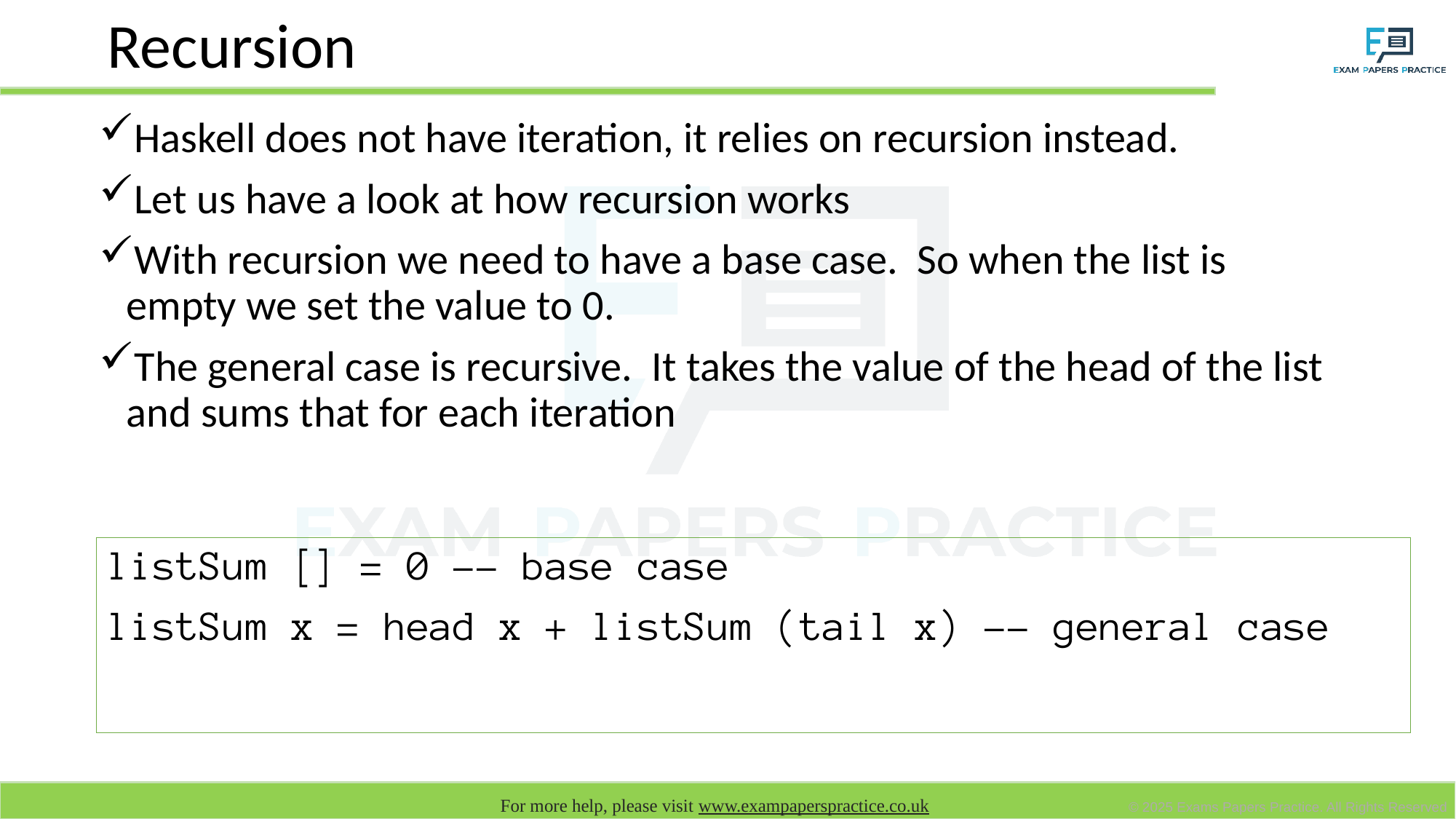

# Recursion
Haskell does not have iteration, it relies on recursion instead.
Let us have a look at how recursion works
With recursion we need to have a base case.  So when the list is empty we set the value to 0.
The general case is recursive.  It takes the value of the head of the list and sums that for each iteration

listSum [] = 0 -- base case
listSum x = head x + listSum (tail x) -- general case